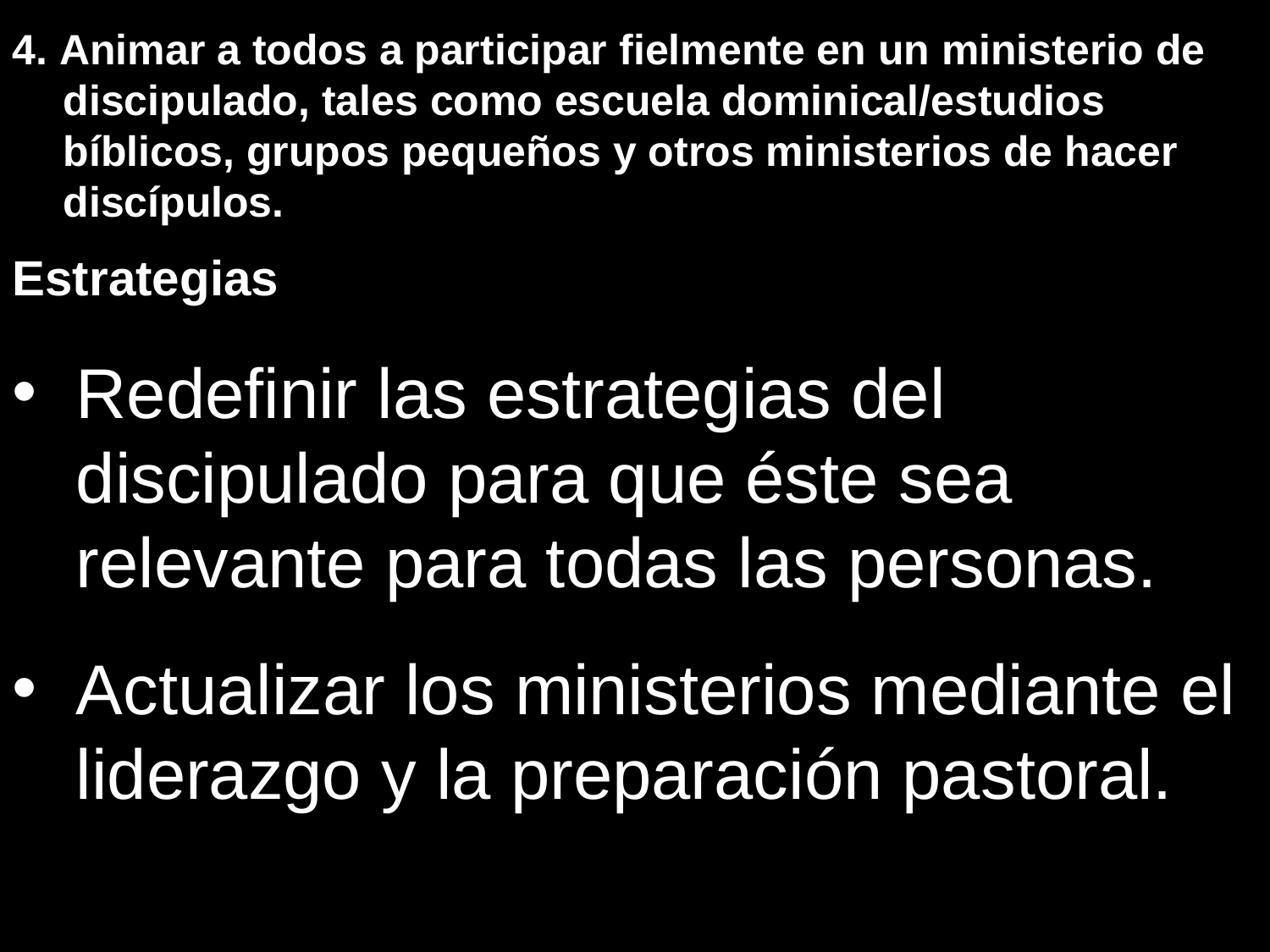

4. Animar a todos a participar fielmente en un ministerio de discipulado, tales como escuela dominical/estudios bíblicos, grupos pequeños y otros ministerios de hacer discípulos.
Estrategias
Redefinir las estrategias del discipulado para que éste sea relevante para todas las personas.
Actualizar los ministerios mediante el liderazgo y la preparación pastoral.